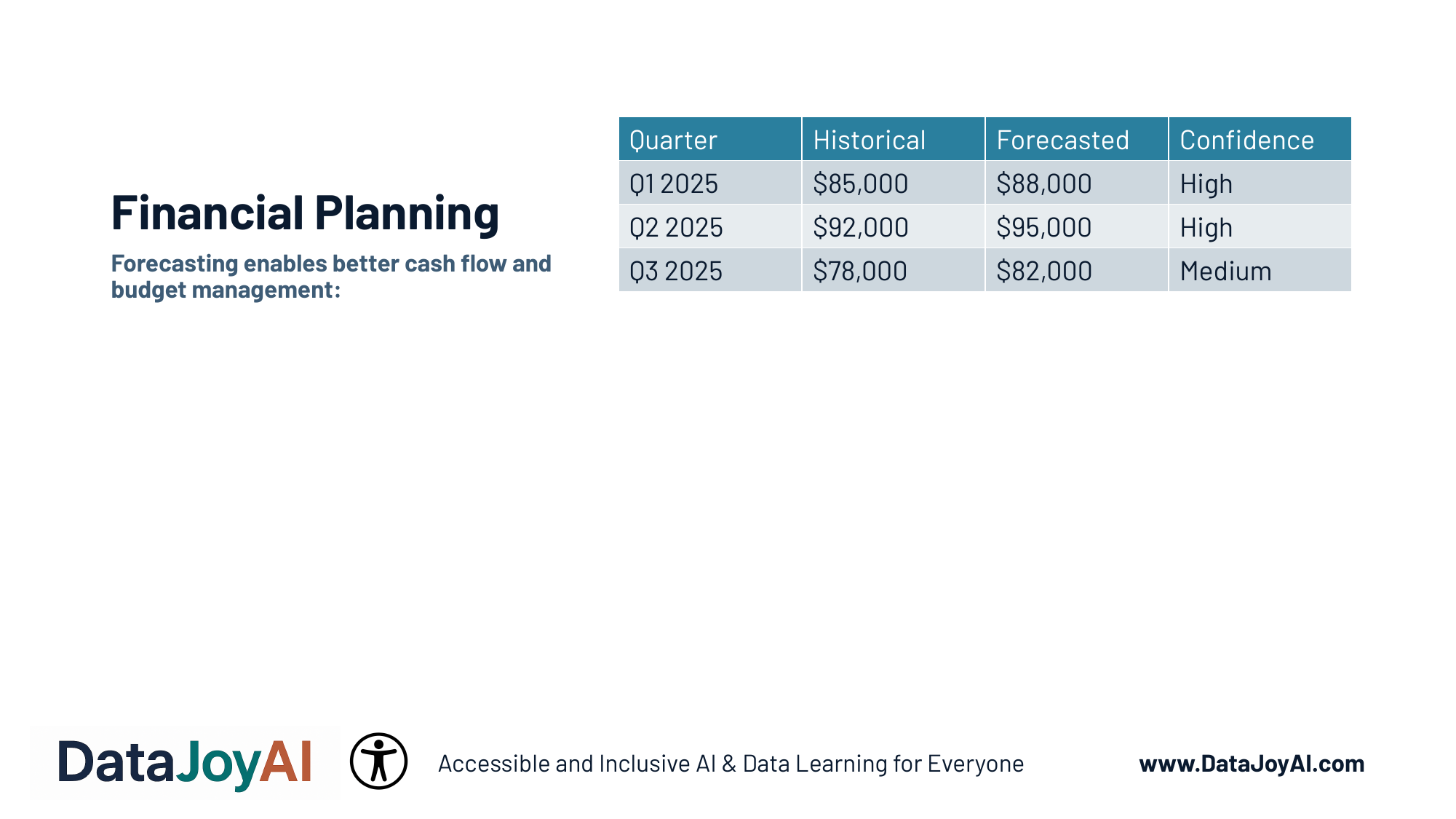

# Financial Planning
| Quarter | Historical | Forecasted | Confidence |
| --- | --- | --- | --- |
| Q1 2025 | $85,000 | $88,000 | High |
| Q2 2025 | $92,000 | $95,000 | High |
| Q3 2025 | $78,000 | $82,000 | Medium |
Forecasting enables better cash flow and budget management: